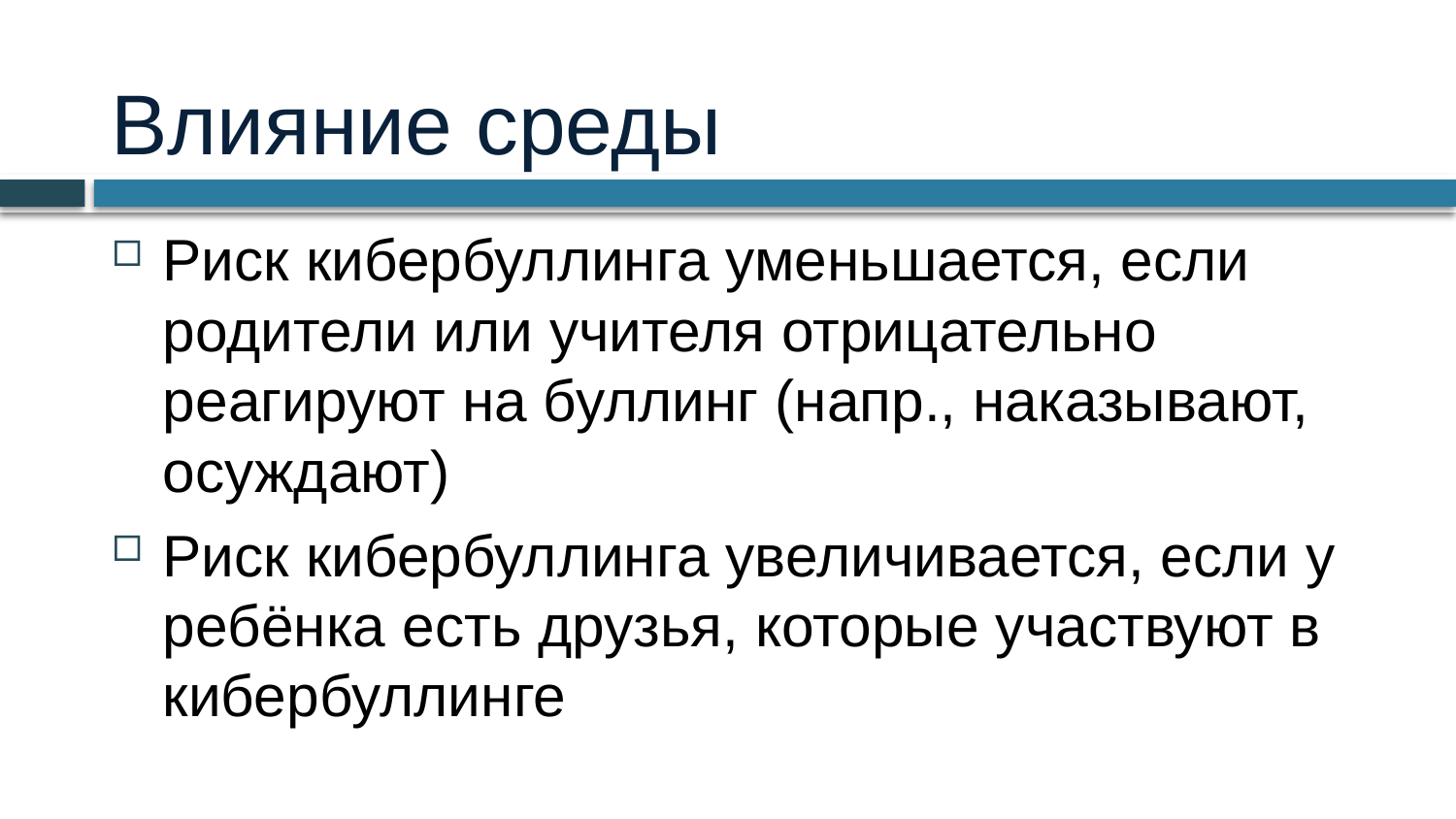

# Влияние среды
Риск кибербуллинга уменьшается, если родители или учителя отрицательно реагируют на буллинг (напр., наказывают, осуждают)
Риск кибербуллинга увеличивается, если у ребёнка есть друзья, которые участвуют в кибербуллинге